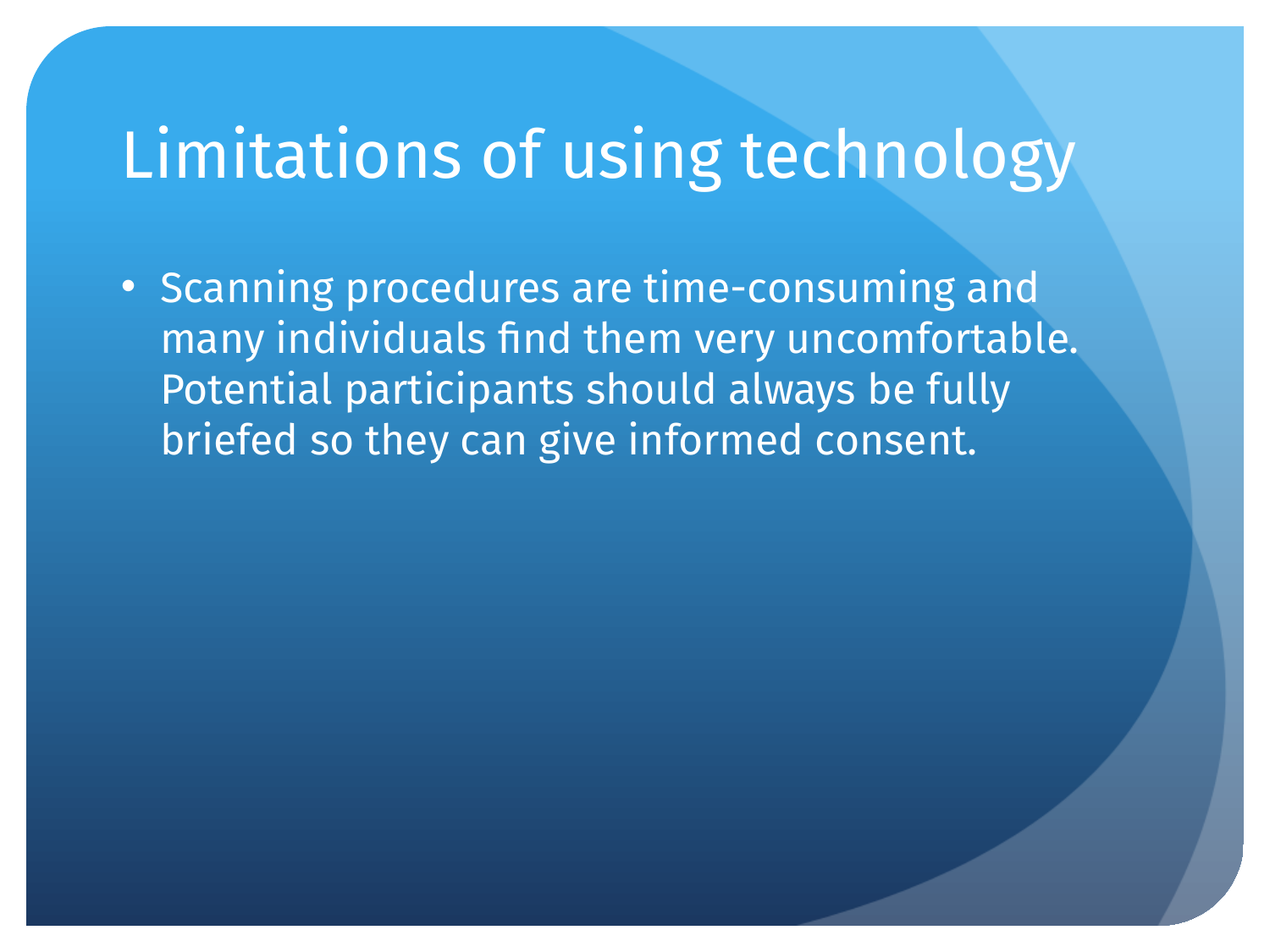

# Limitations of using technology
Scanning procedures are time-consuming and many individuals find them very uncomfortable. Potential participants should always be fully briefed so they can give informed consent.